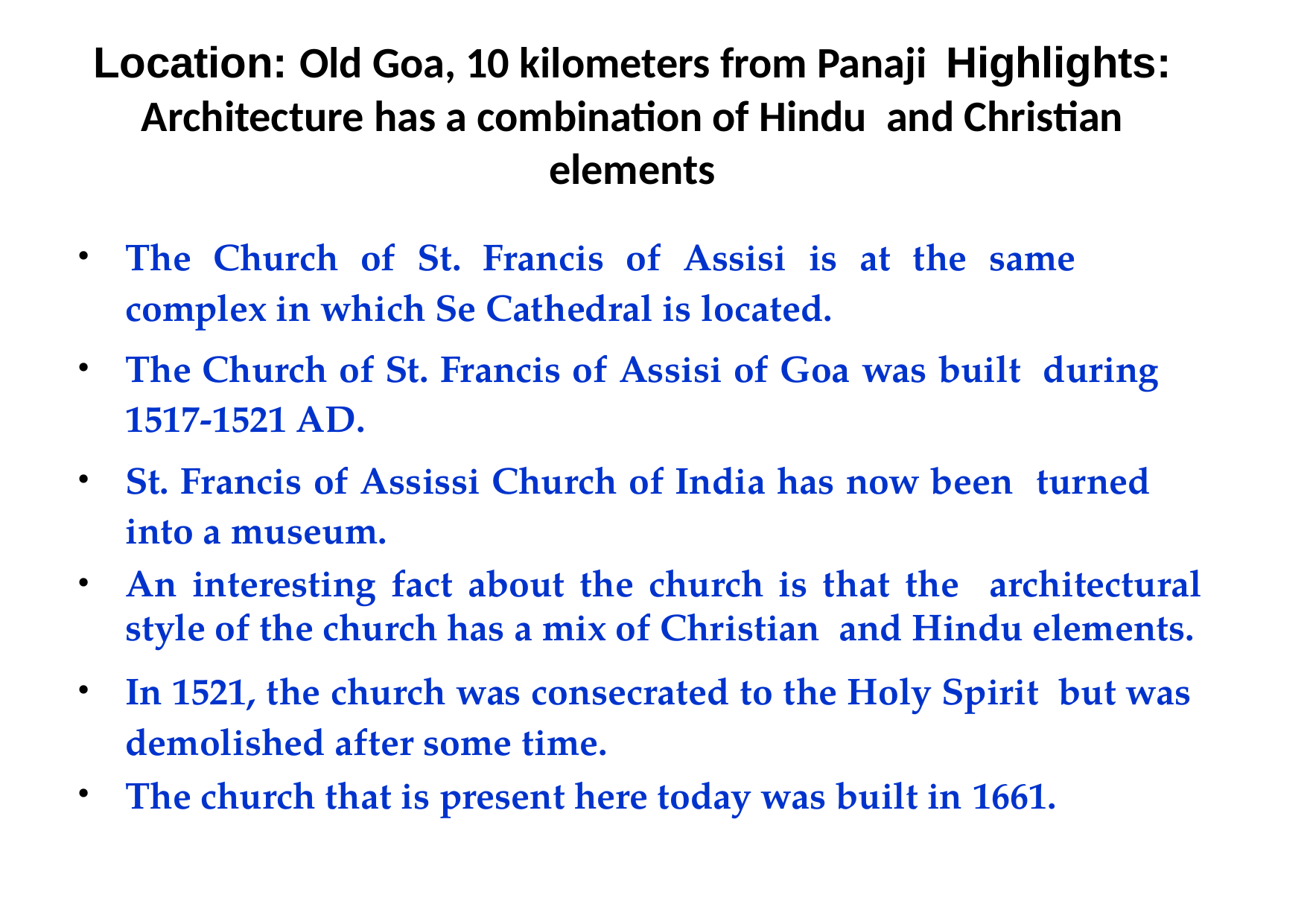

# Location: Old Goa, 10 kilometers from Panaji  Highlights: Architecture has a combination of Hindu  and Christian elements
The Church of St. Francis of Assisi is at the same  complex in which Se Cathedral is located.
The Church of St. Francis of Assisi of Goa was built  during 1517-1521 AD.
St. Francis of Assissi Church of India has now been  turned into a museum.
An interesting fact about the church is that the  architectural style of the church has a mix of Christian  and Hindu elements.
In 1521, the church was consecrated to the Holy Spirit  but was demolished after some time.
The church that is present here today was built in 1661.